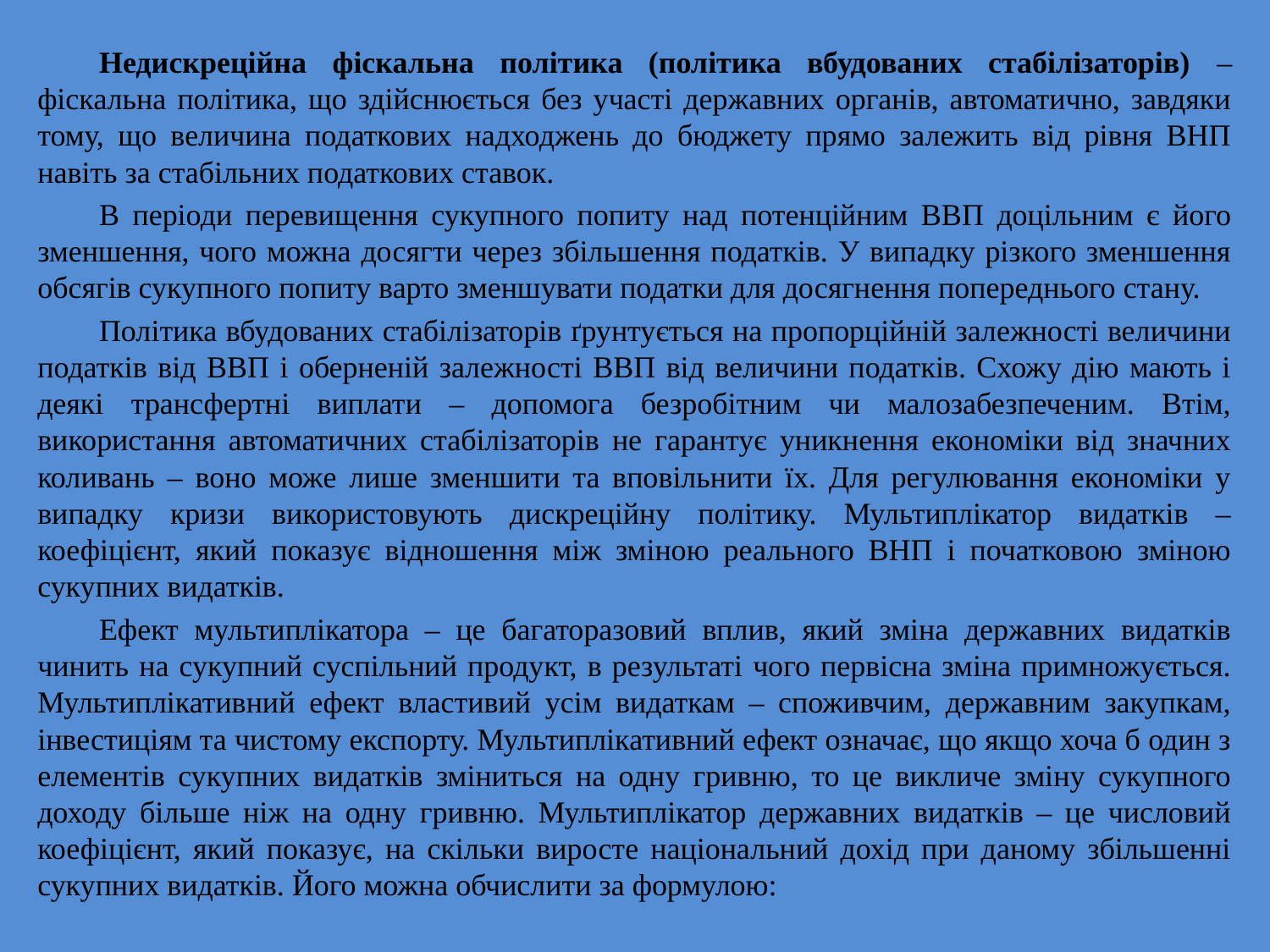

Недискреційна фіскальна політика (політика вбудованих стабілізаторів) – фіскальна політика, що здійснюється без участі державних органів, автоматично, завдяки тому, що величина податкових надходжень до бюджету прямо залежить від рівня ВНП навіть за стабільних податкових ставок.
В періоди перевищення сукупного попиту над потенційним ВВП доцільним є його зменшення, чого можна досягти через збільшення податків. У випадку різкого зменшення обсягів сукупного попиту варто зменшувати податки для досягнення попереднього стану.
Політика вбудованих стабілізаторів ґрунтується на пропорційній залежності величини податків від ВВП і оберненій залежності ВВП від величини податків. Схожу дію мають і деякі трансфертні виплати – допомога безробітним чи малозабезпеченим. Втім, використання автоматичних стабілізаторів не гарантує уникнення економіки від значних коливань – воно може лише зменшити та вповільнити їх. Для регулювання економіки у випадку кризи використовують дискреційну політику. Мультиплікатор видатків – коефіцієнт, який показує відношення між зміною реального ВНП і початковою зміною сукупних видатків.
Ефект мультиплікатора – це багаторазовий вплив, який зміна державних видатків чинить на сукупний суспільний продукт, в результаті чого первісна зміна примножується. Мультиплікативний ефект властивий усім видаткам – споживчим, державним закупкам, інвестиціям та чистому експорту. Мультиплікативний ефект означає, що якщо хоча б один з елементів сукупних видатків зміниться на одну гривню, то це викличе зміну сукупного доходу більше ніж на одну гривню. Мультиплікатор державних видатків – це числовий коефіцієнт, який показує, на скільки виросте національний дохід при даному збільшенні сукупних видатків. Його можна обчислити за формулою: